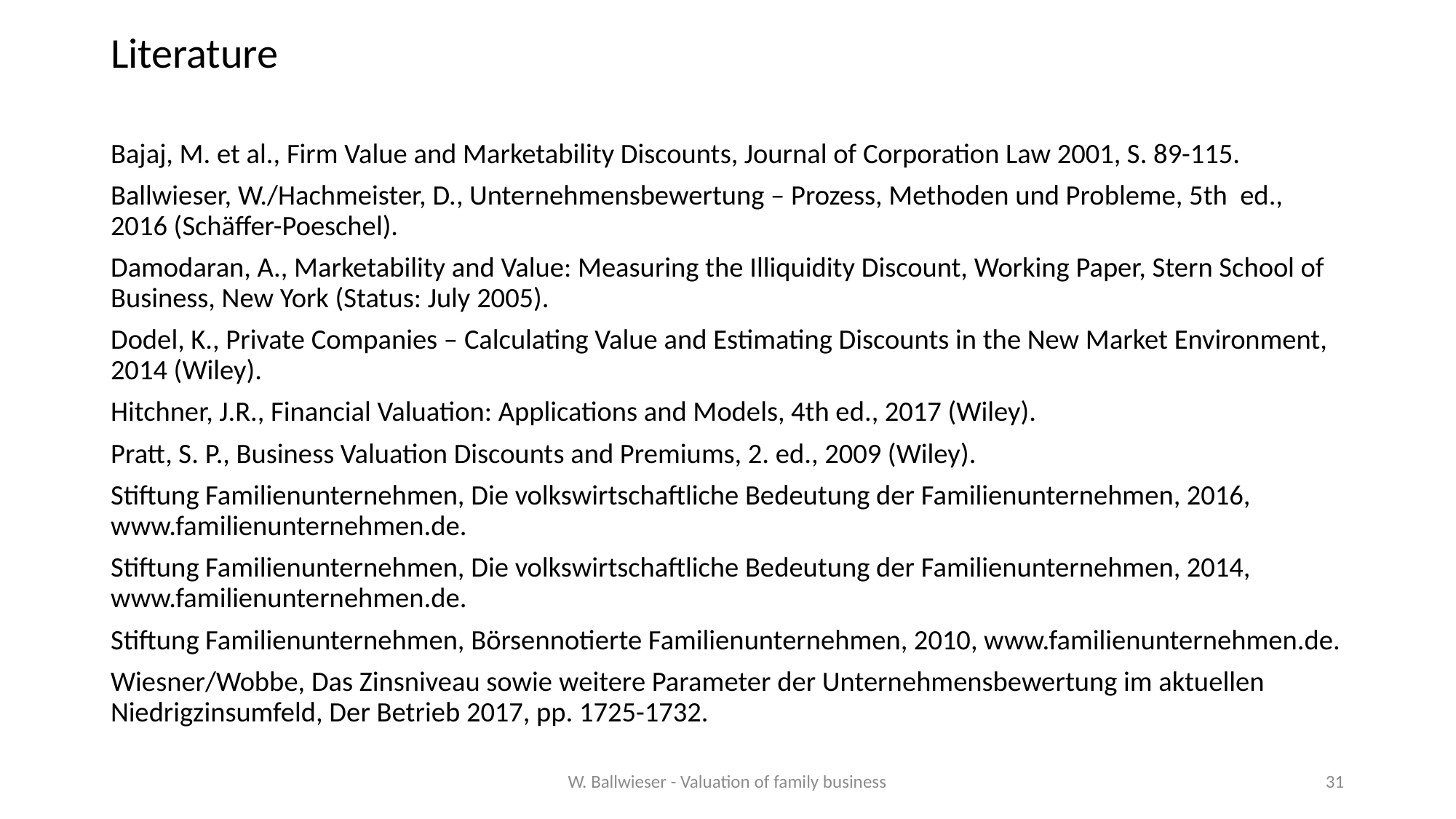

Literature
Bajaj, M. et al., Firm Value and Marketability Discounts, Journal of Corporation Law 2001, S. 89-115.
Ballwieser, W./Hachmeister, D., Unternehmensbewertung – Prozess, Methoden und Probleme, 5th  ed., 2016 (Schäffer-Poeschel).
Damodaran, A., Marketability and Value: Measuring the Illiquidity Discount, Working Paper, Stern School of Business, New York (Status: July 2005).
Dodel, K., Private Companies – Calculating Value and Estimating Discounts in the New Market Environment, 2014 (Wiley).
Hitchner, J.R., Financial Valuation: Applications and Models, 4th ed., 2017 (Wiley).
Pratt, S. P., Business Valuation Discounts and Premiums, 2. ed., 2009 (Wiley).
Stiftung Familienunternehmen, Die volkswirtschaftliche Bedeutung der Familienunternehmen, 2016, www.familienunternehmen.de.
Stiftung Familienunternehmen, Die volkswirtschaftliche Bedeutung der Familienunternehmen, 2014, www.familienunternehmen.de.
Stiftung Familienunternehmen, Börsennotierte Familienunternehmen, 2010, www.familienunternehmen.de.
Wiesner/Wobbe, Das Zinsniveau sowie weitere Parameter der Unternehmensbewertung im aktuellen Niedrigzinsumfeld, Der Betrieb 2017, pp. 1725-1732.

W. Ballwieser - Valuation of family business
31